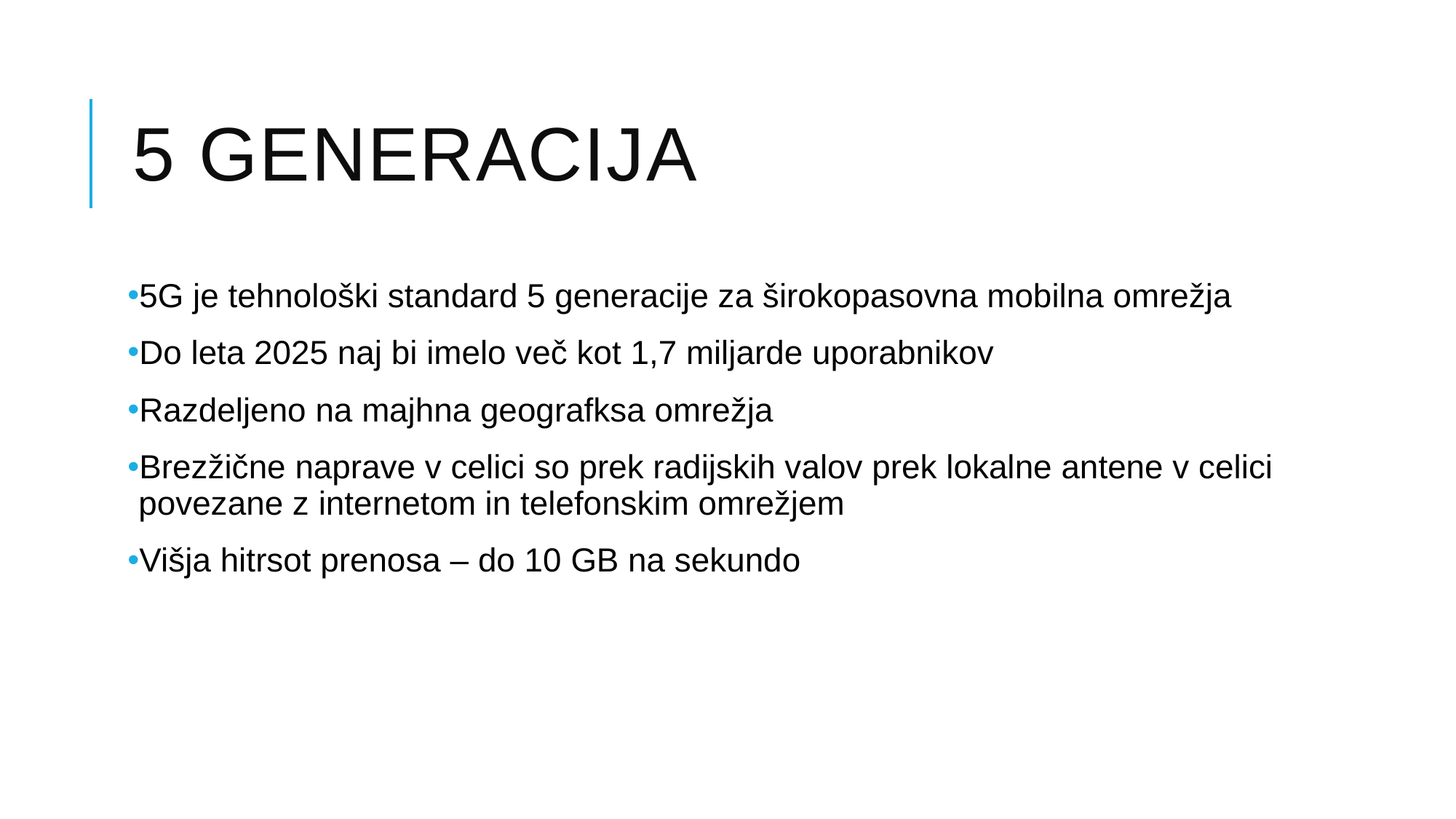

# 5 generacija
5G je tehnološki standard 5 generacije za širokopasovna mobilna omrežja
Do leta 2025 naj bi imelo več kot 1,7 miljarde uporabnikov
Razdeljeno na majhna geografksa omrežja
Brezžične naprave v celici so prek radijskih valov prek lokalne antene v celici povezane z internetom in telefonskim omrežjem
Višja hitrsot prenosa – do 10 GB na sekundo